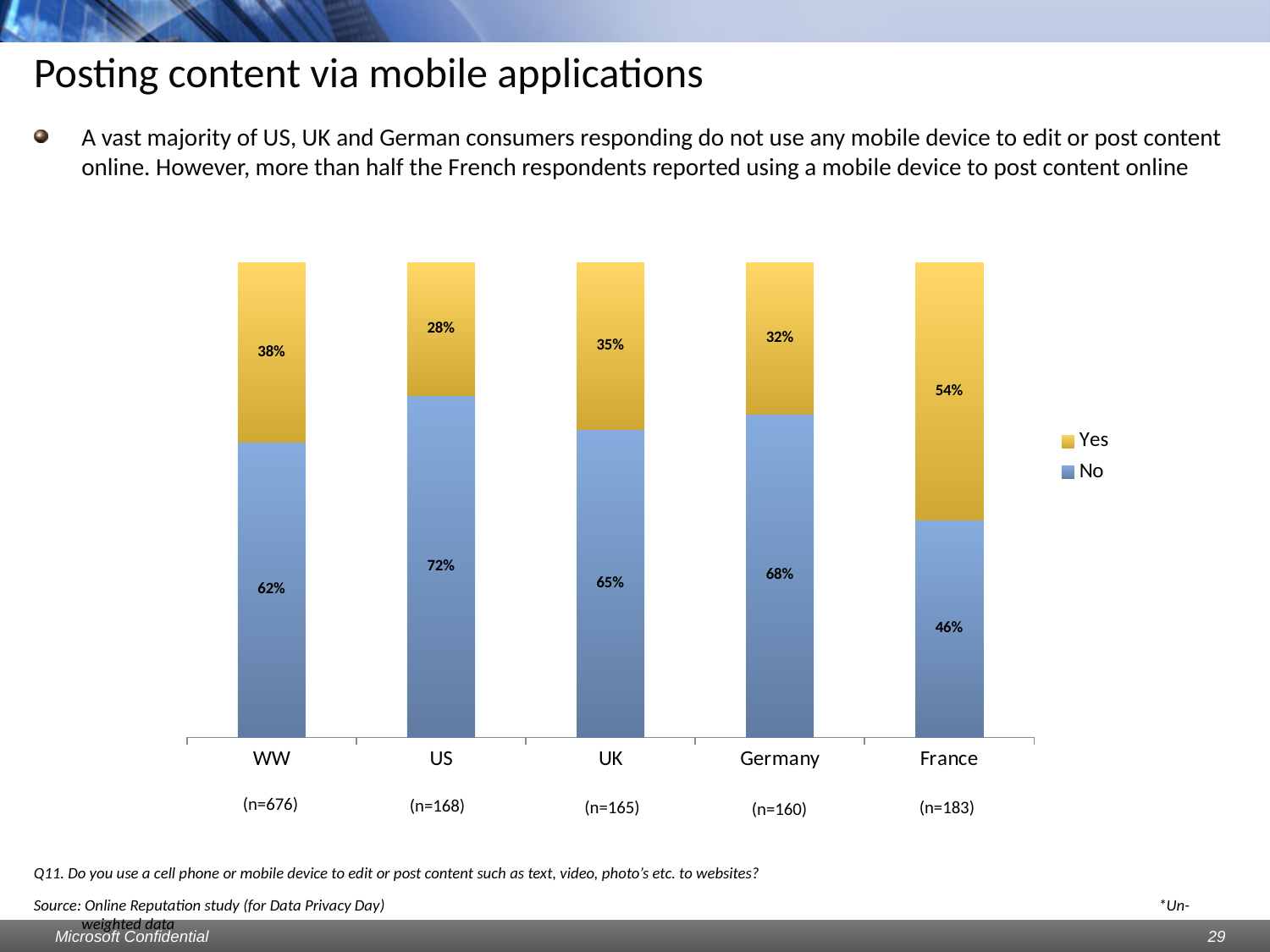

# Posting content via mobile applications
A vast majority of US, UK and German consumers responding do not use any mobile device to edit or post content online. However, more than half the French respondents reported using a mobile device to post content online

### Chart

| Category | No   | Yes  |
|---|---|---|
| WW | 0.6227810650887576 | 0.377218934911245 |
| US | 0.7202380952380988 | 0.27976190476190477 |
| UK | 0.6484848484848516 | 0.3515151515151515 |
| Germany | 0.68125 | 0.3187500000000003 |
| France | 0.4590163934426249 | 0.5409836065573776 |
(n=676)
(n=168)
(n=165)
(n=183)
(n=160)
Q11. Do you use a cell phone or mobile device to edit or post content such as text, video, photo’s etc. to websites?
Source: Online Reputation study (for Data Privacy Day) 						                 *Un-weighted data